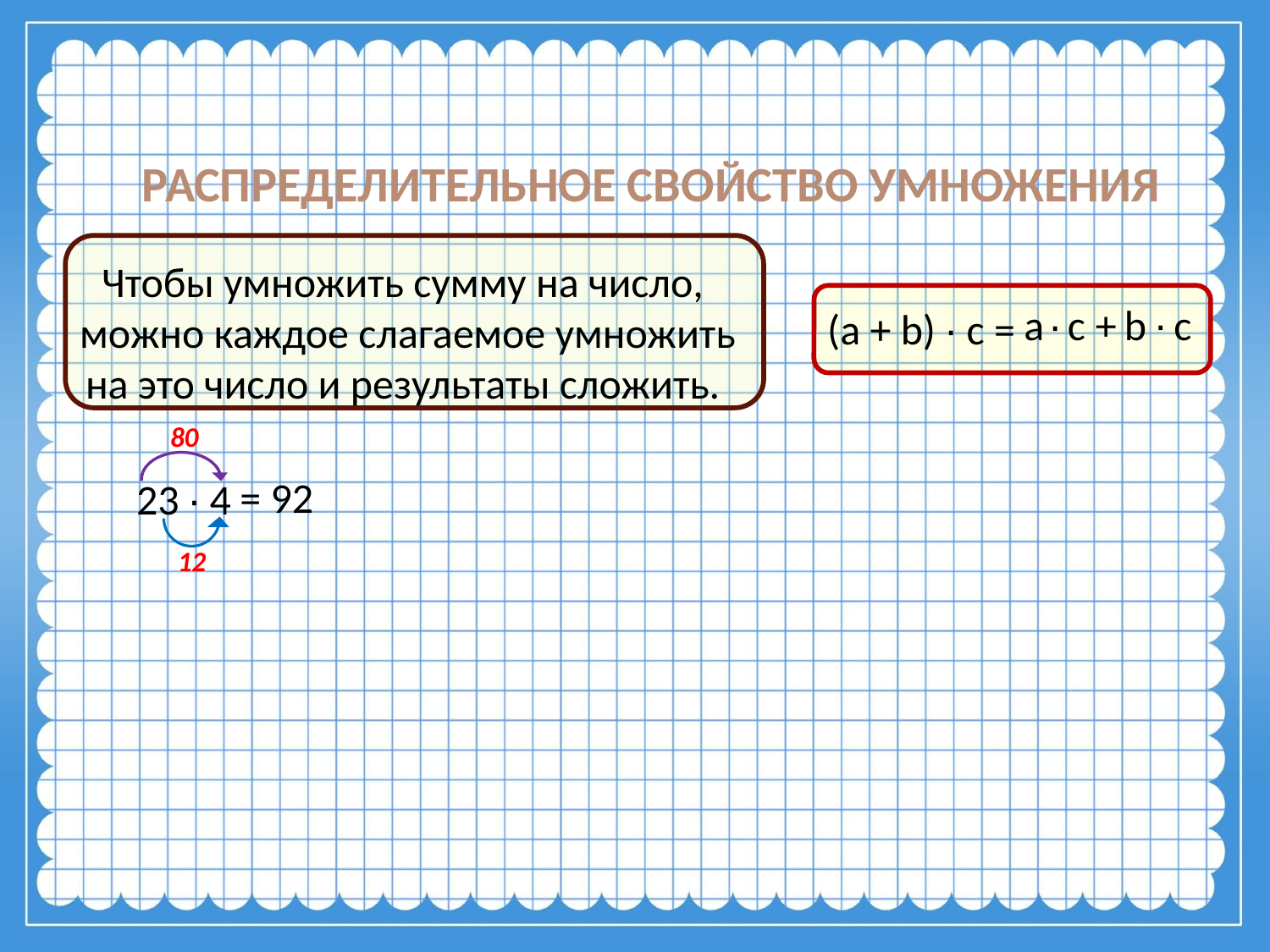

РАСПРЕДЕЛИТЕЛЬНОЕ СВОЙСТВО УМНОЖЕНИЯ

Чтобы умножить сумму на число,
 можно каждое слагаемое умножить
на это число и результаты сложить.

(a + b) ∙ с =
∙
+
a
∙
с
b
c
80

= 92
23
∙ 4

12